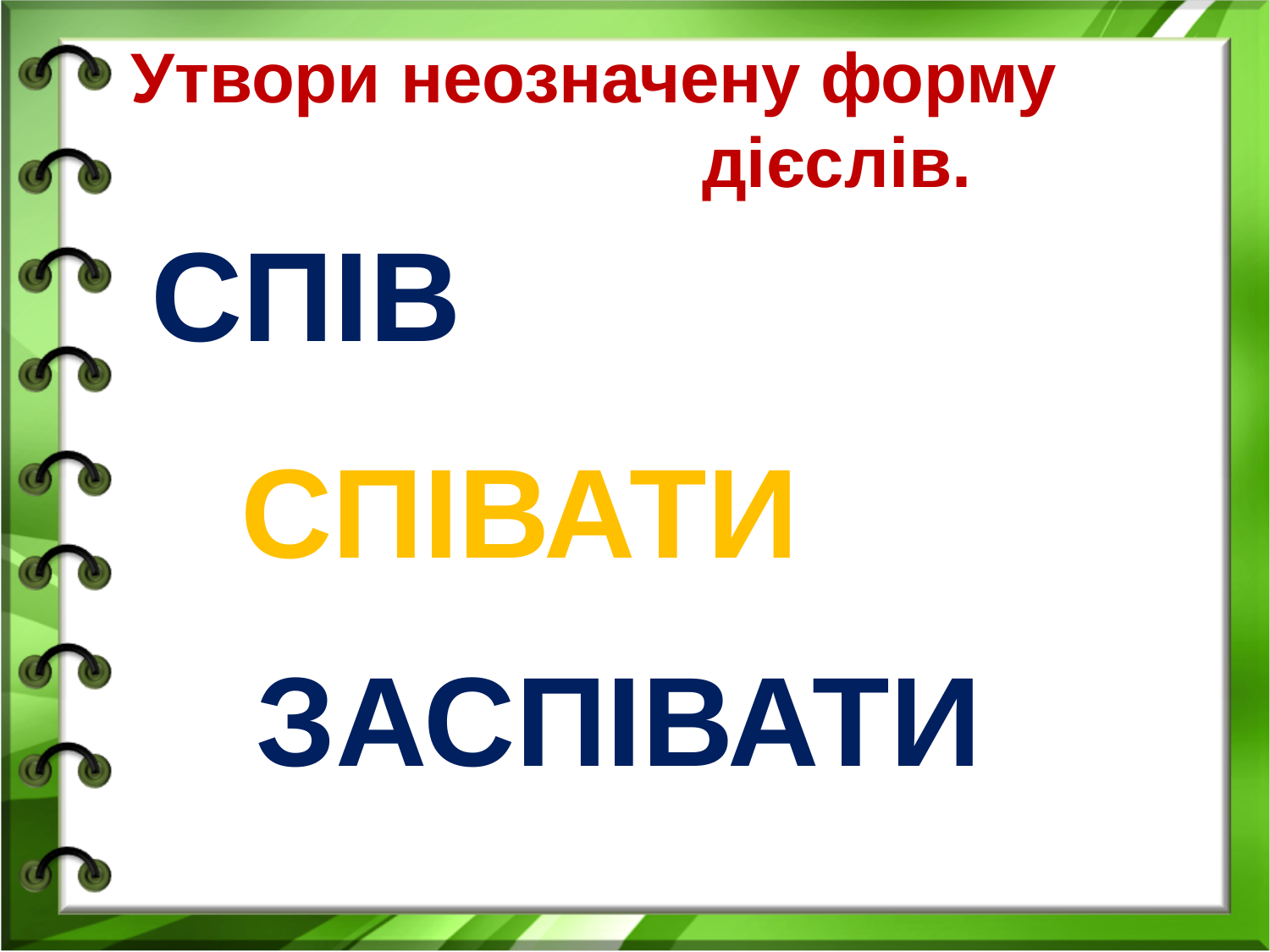

Утвори неозначену форму
                                дієслів.
спів
співати
 заспівати